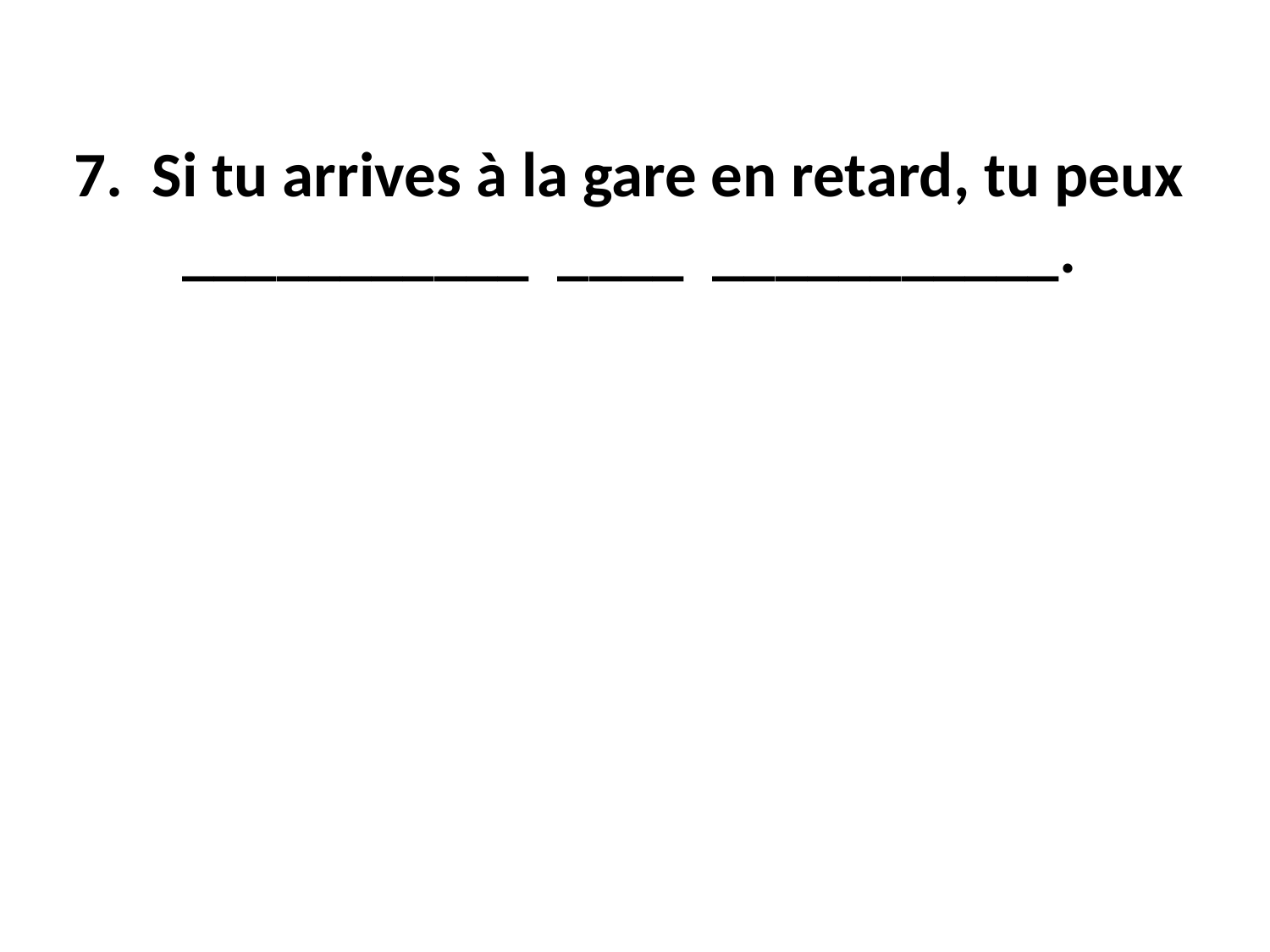

7.  Si tu arrives à la gare en retard, tu peux ___________  ____  ___________.